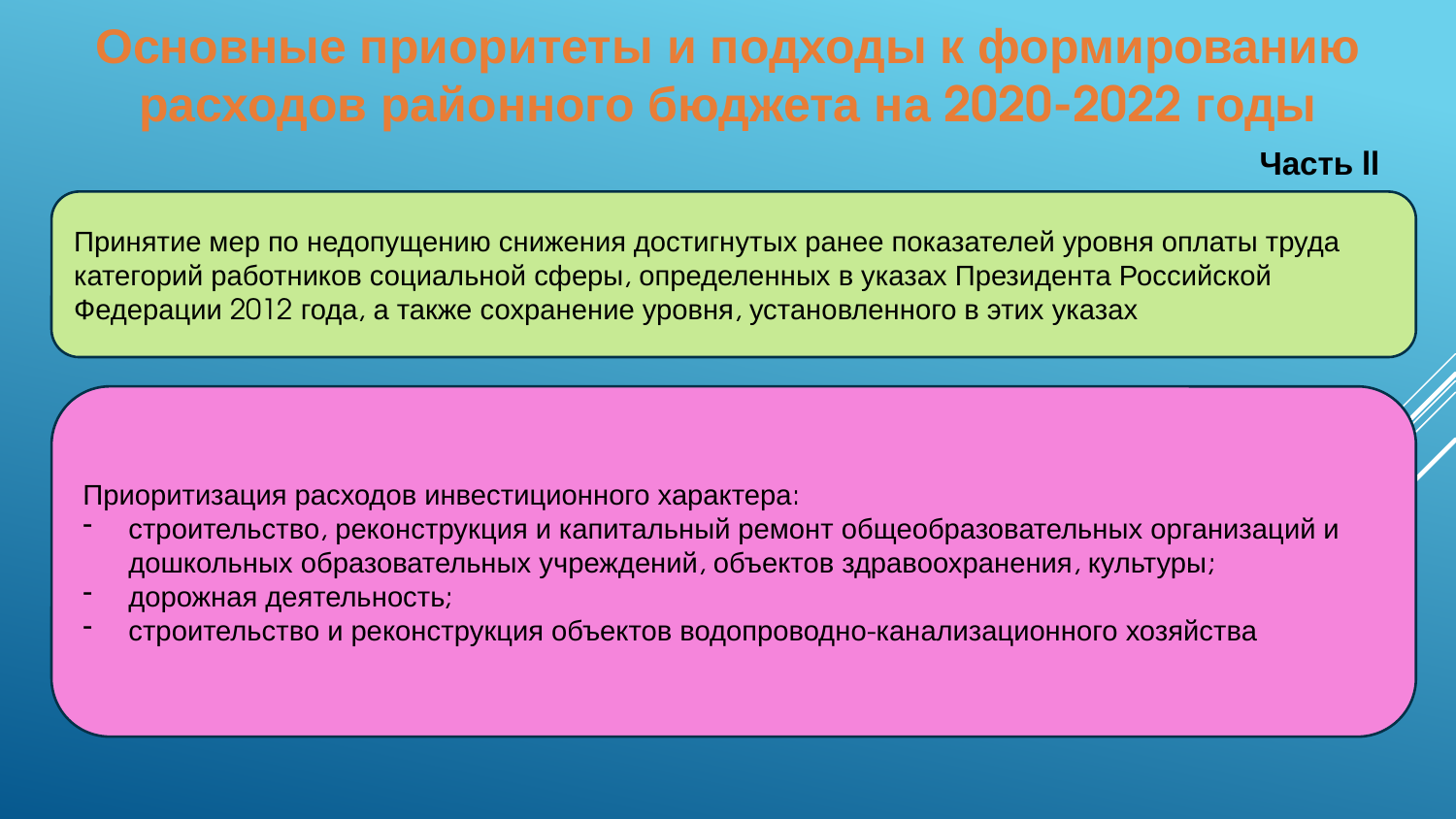

Основные приоритеты и подходы к формированию расходов районного бюджета на 2020-2022 годы
Часть II
Принятие мер по недопущению снижения достигнутых ранее показателей уровня оплаты труда категорий работников социальной сферы, определенных в указах Президента Российской Федерации 2012 года, а также сохранение уровня, установленного в этих указах
Приоритизация расходов инвестиционного характера:
строительство, реконструкция и капитальный ремонт общеобразовательных организаций и дошкольных образовательных учреждений, объектов здравоохранения, культуры;
дорожная деятельность;
строительство и реконструкция объектов водопроводно-канализационного хозяйства